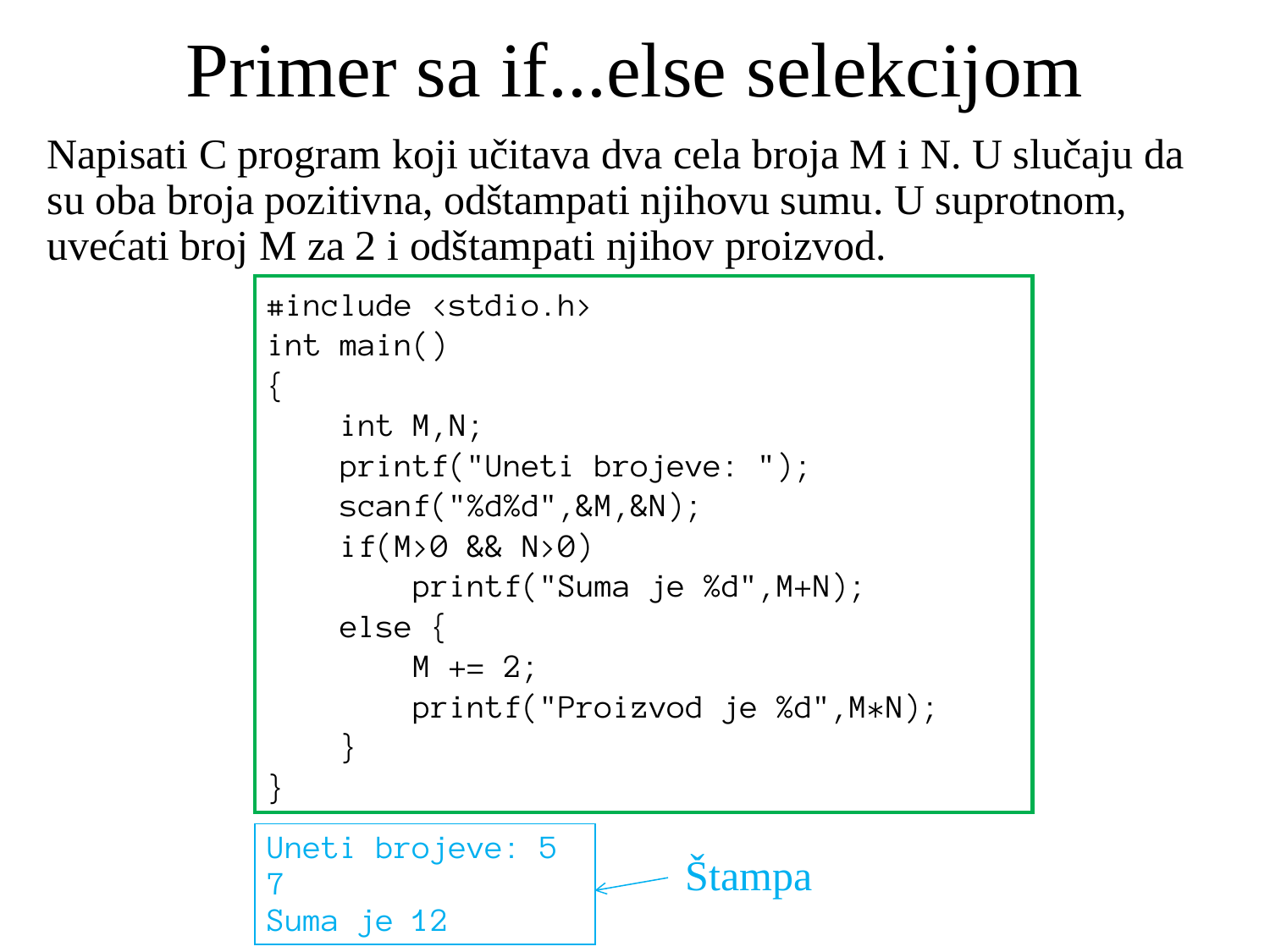

# Primer sa if...else selekcijom
Napisati C program koji učitava dva cela broja M i N. U slučaju da su oba broja pozitivna, odštampati njihovu sumu. U suprotnom, uvećati broj M za 2 i odštampati njihov proizvod.
#include <stdio.h>
int main()
{
    int M,N;
    printf("Uneti brojeve: ");
    scanf("%d%d",&M,&N);
    if(M>0 && N>0)
        printf("Suma je %d",M+N);
    else {
        M += 2;
        printf("Proizvod je %d",M*N);
    }
}
Uneti brojeve: 5
7
Suma je 12
Štampa